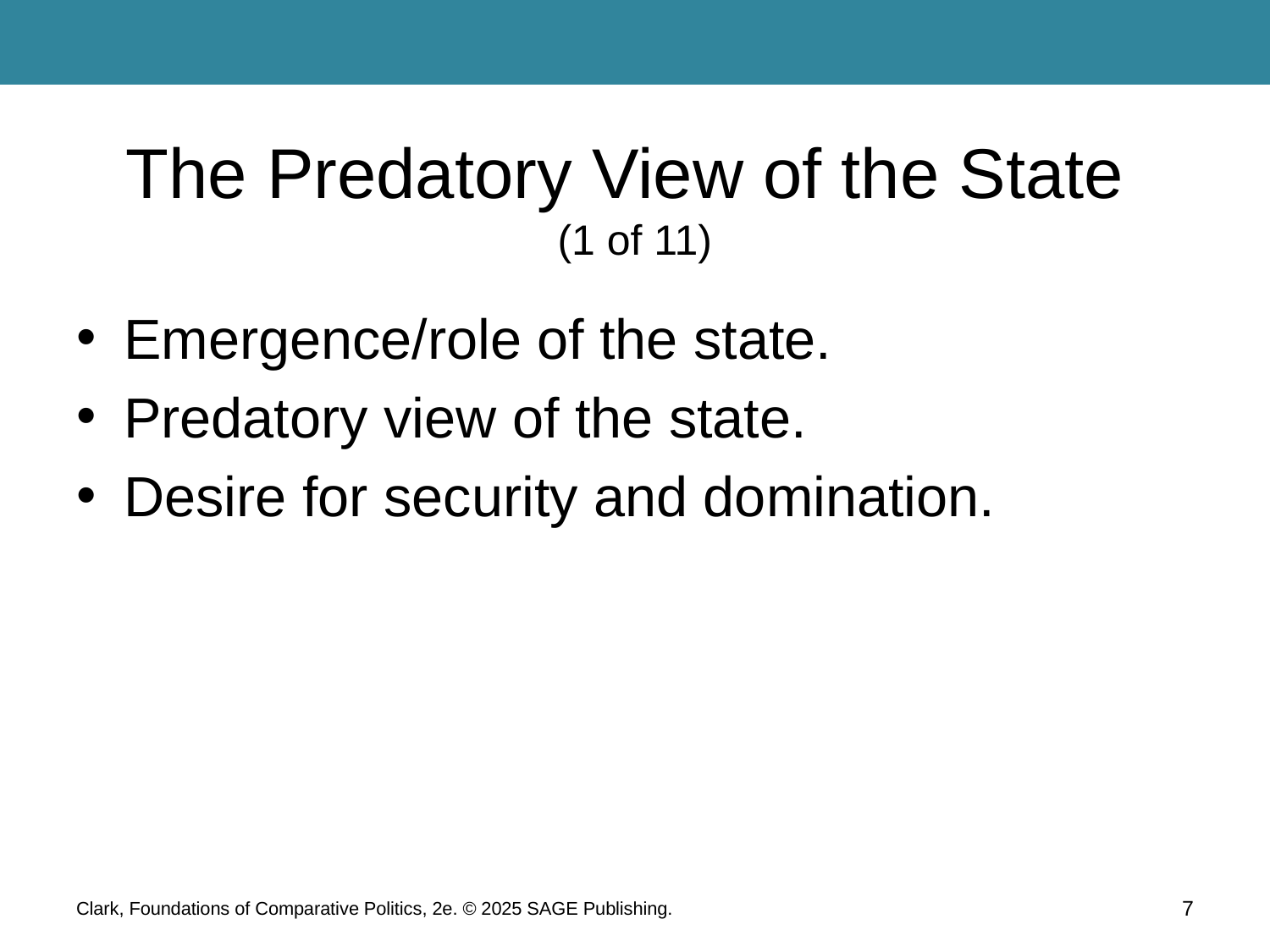

# The Predatory View of the State (1 of 11)
Emergence/role of the state.
Predatory view of the state.
Desire for security and domination.

Clark, Foundations of Comparative Politics, 2e. © 2025 SAGE Publishing.
7